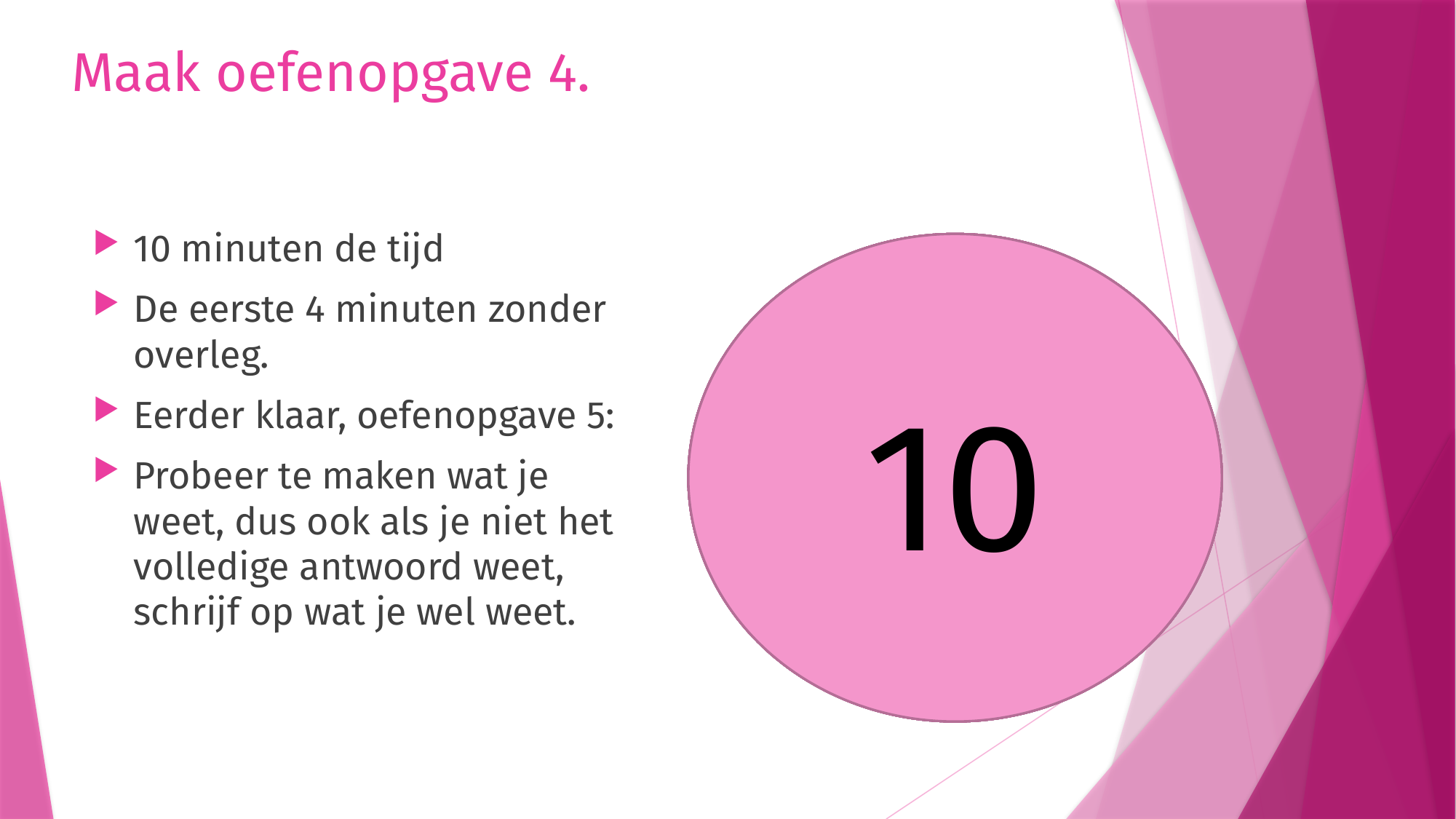

# Maak oefenopgave 4.
10 minuten de tijd
De eerste 4 minuten zonder overleg.
Eerder klaar, oefenopgave 5:
Probeer te maken wat je weet, dus ook als je niet het volledige antwoord weet, schrijf op wat je wel weet.
10
8
9
5
6
7
4
3
1
2